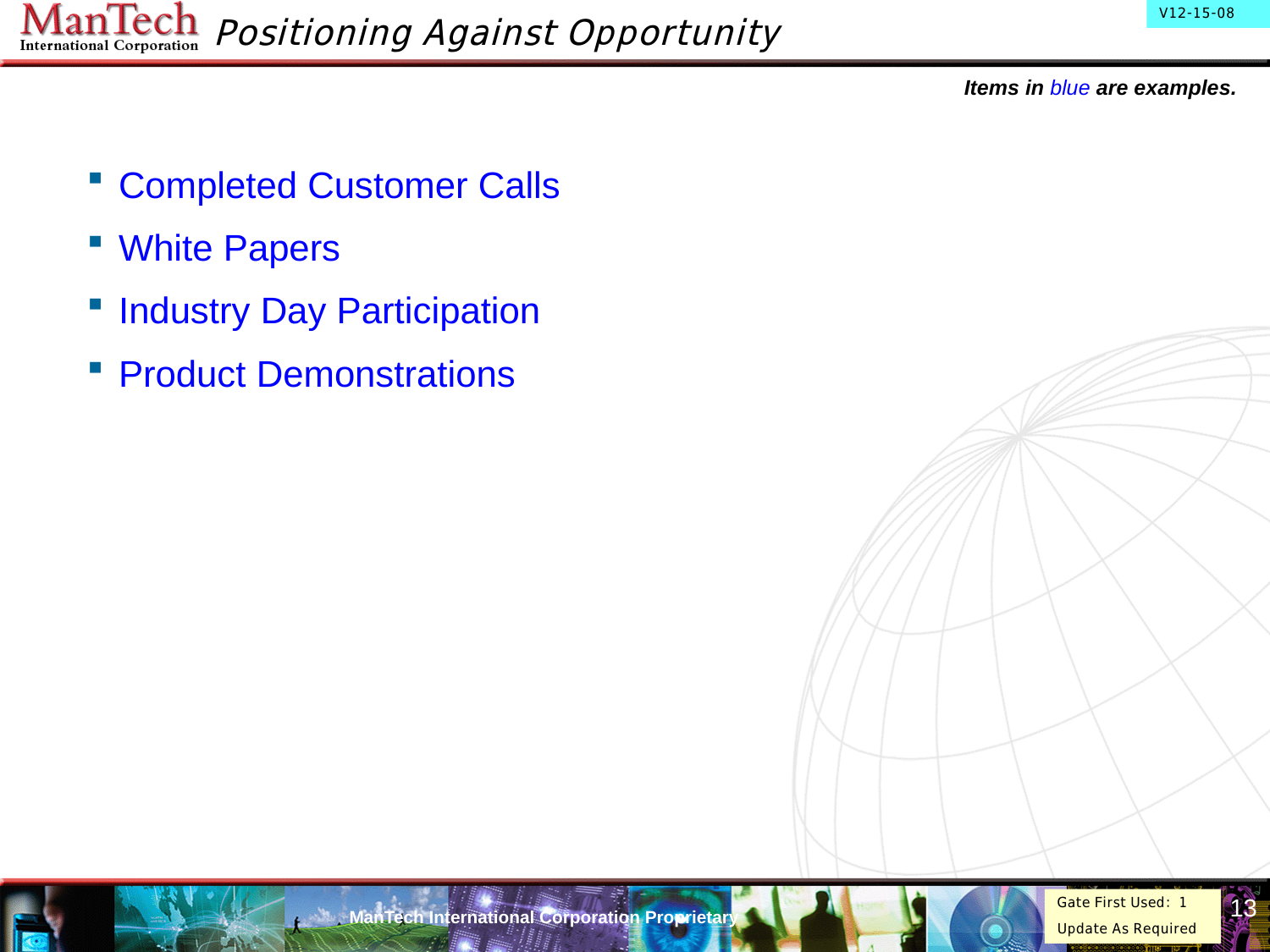

# Positioning Against Opportunity
Items in blue are examples.
Completed Customer Calls
White Papers
Industry Day Participation
Product Demonstrations
13
Gate First Used:  1
Update As Required